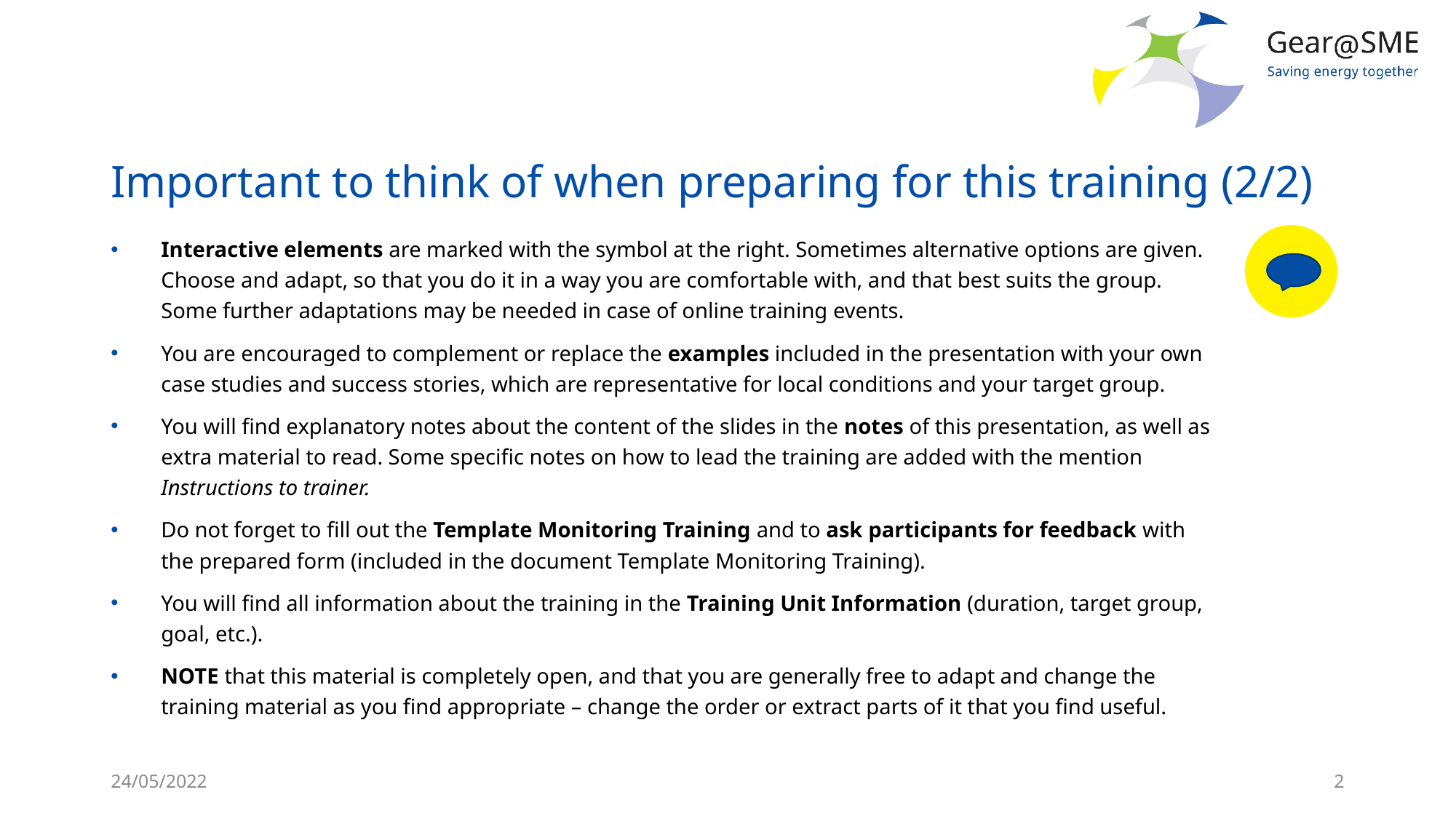

# Important to think of when preparing for this training (2/2)
Interactive elements are marked with the symbol at the right. Sometimes alternative options are given. Choose and adapt, so that you do it in a way you are comfortable with, and that best suits the group. Some further adaptations may be needed in case of online training events.
You are encouraged to complement or replace the examples included in the presentation with your own case studies and success stories, which are representative for local conditions and your target group.
You will find explanatory notes about the content of the slides in the notes of this presentation, as well as extra material to read. Some specific notes on how to lead the training are added with the mention Instructions to trainer.
Do not forget to fill out the Template Monitoring Training and to ask participants for feedback with the prepared form (included in the document Template Monitoring Training).
You will find all information about the training in the Training Unit Information (duration, target group, goal, etc.).
NOTE that this material is completely open, and that you are generally free to adapt and change the training material as you find appropriate – change the order or extract parts of it that you find useful.

24/05/2022
2